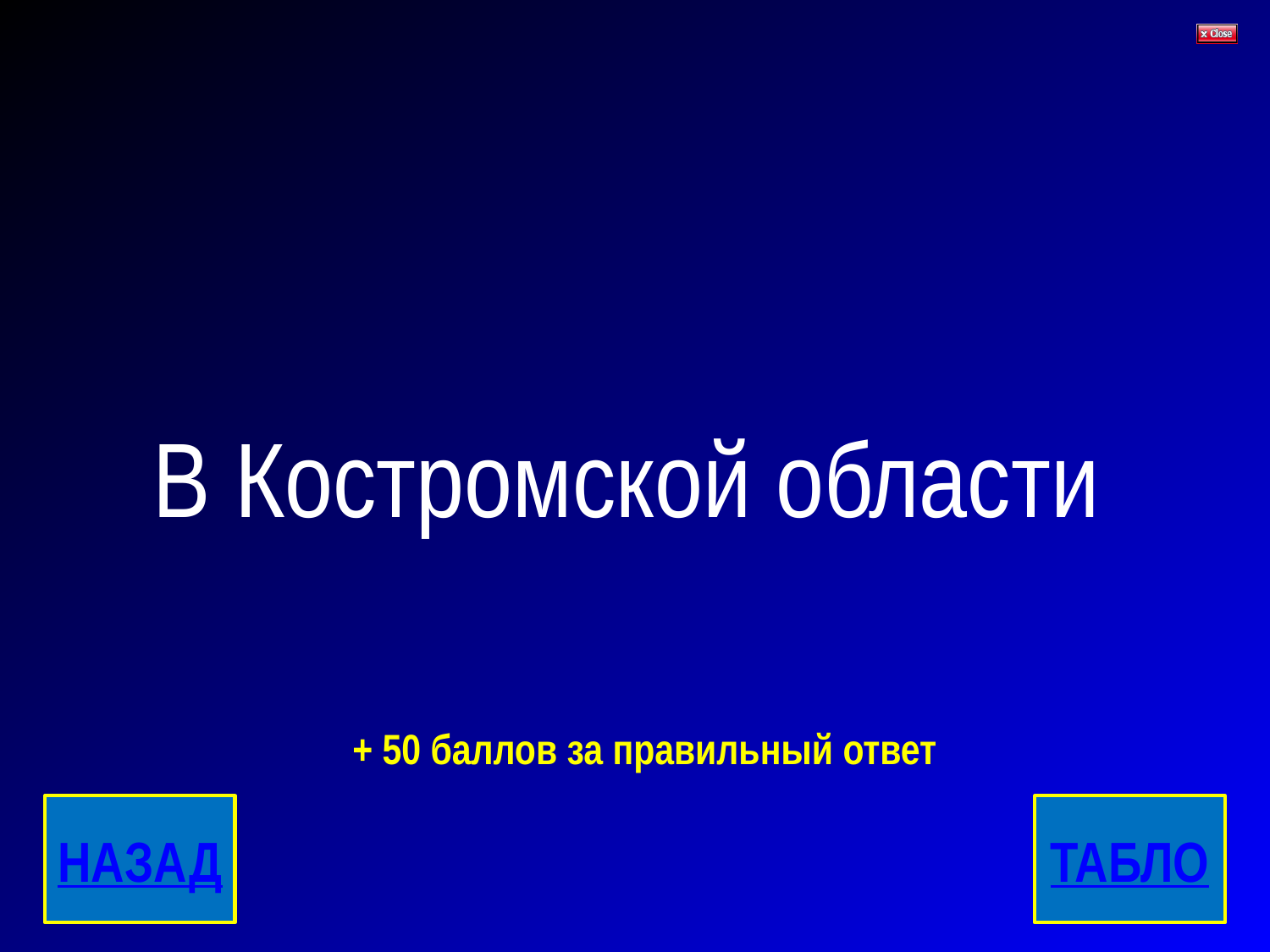

# В Костромской области
+ 50 баллов за правильный ответ
НАЗАД
ТАБЛО